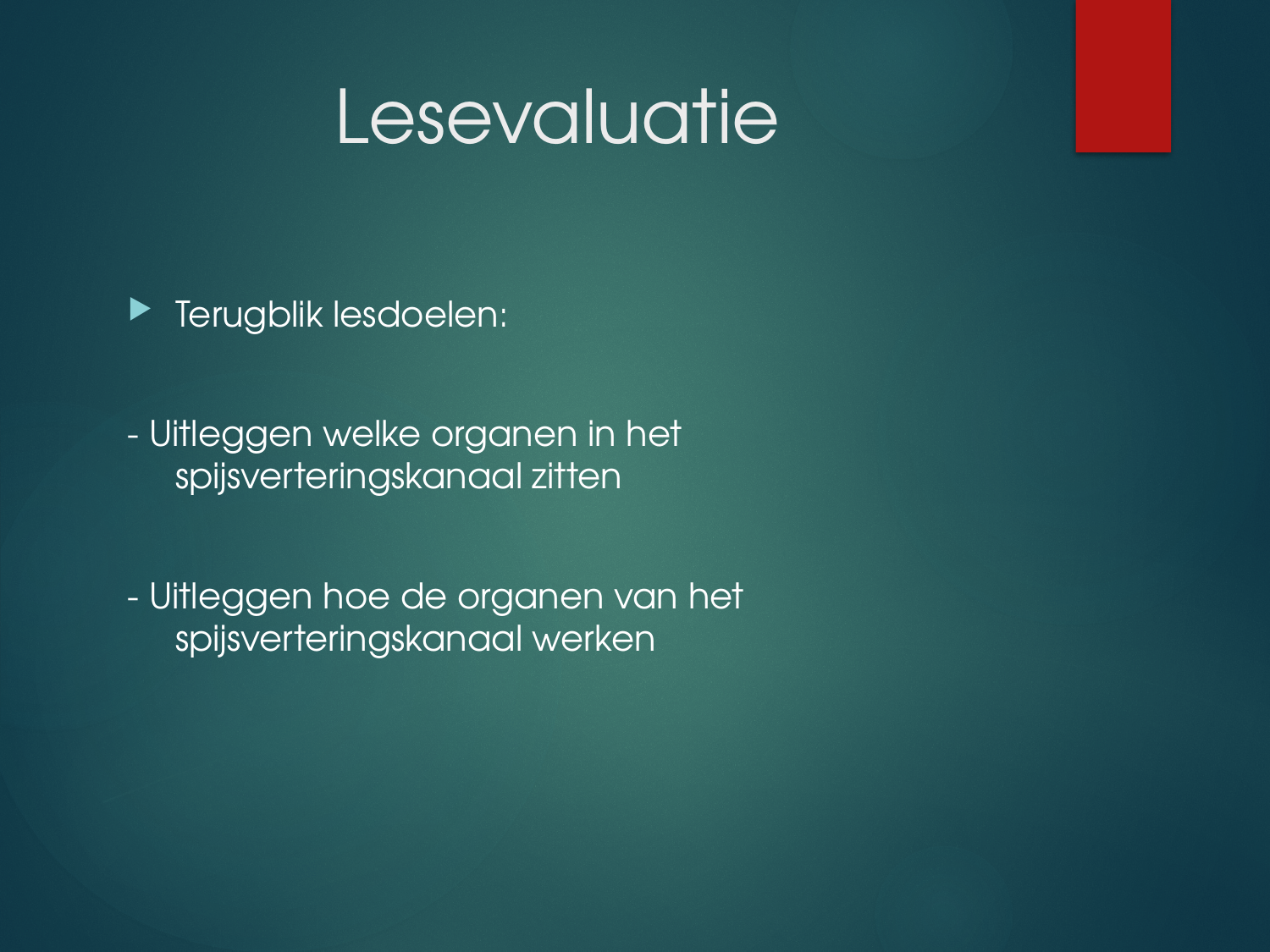

# Lesevaluatie
Terugblik lesdoelen:

- Uitleggen welke organen in het spijsverteringskanaal zitten

- Uitleggen hoe de organen van het spijsverteringskanaal werken